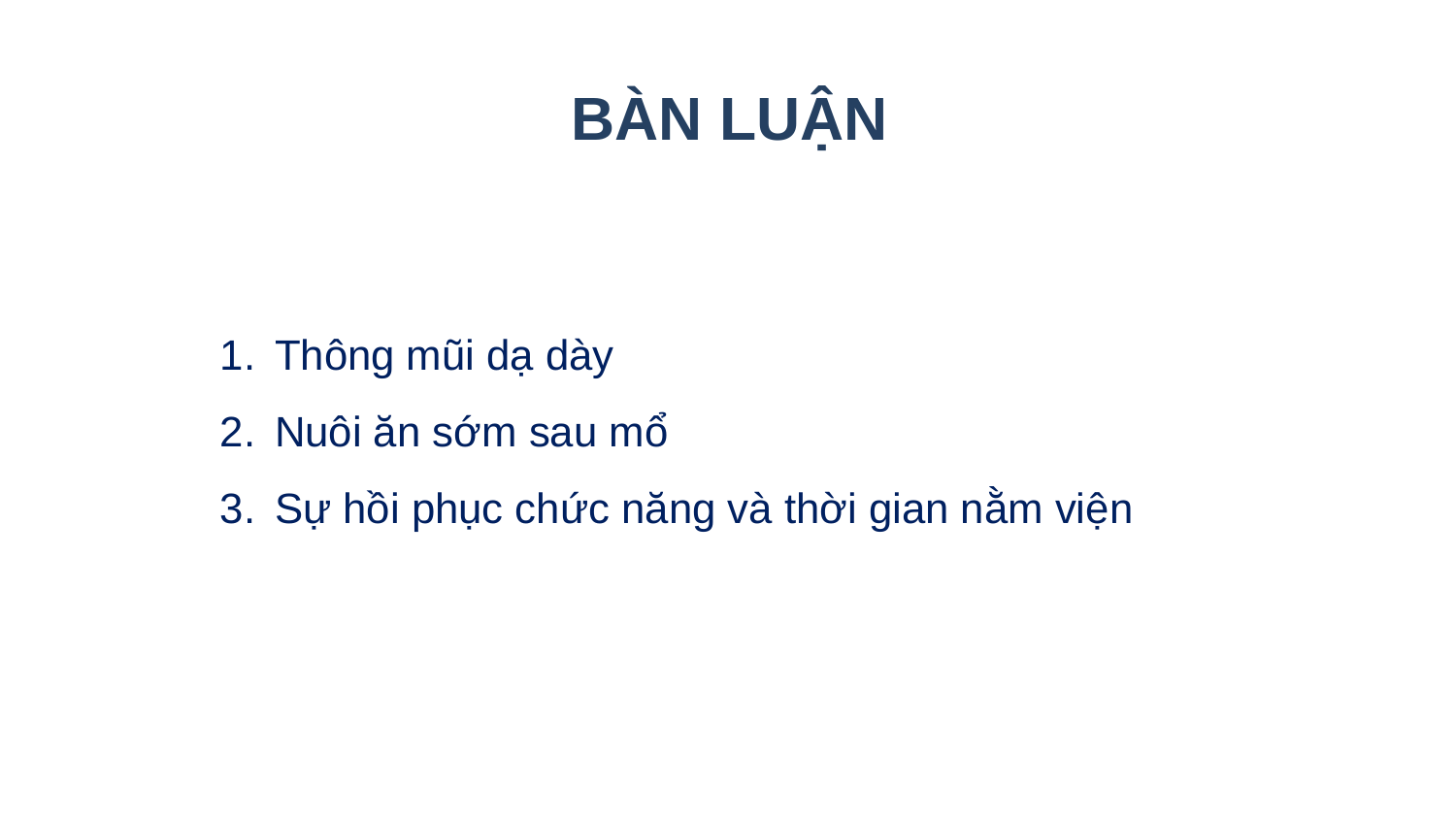

# BÀN LUẬN
Thông mũi dạ dày
Nuôi ăn sớm sau mổ
Sự hồi phục chức năng và thời gian nằm viện